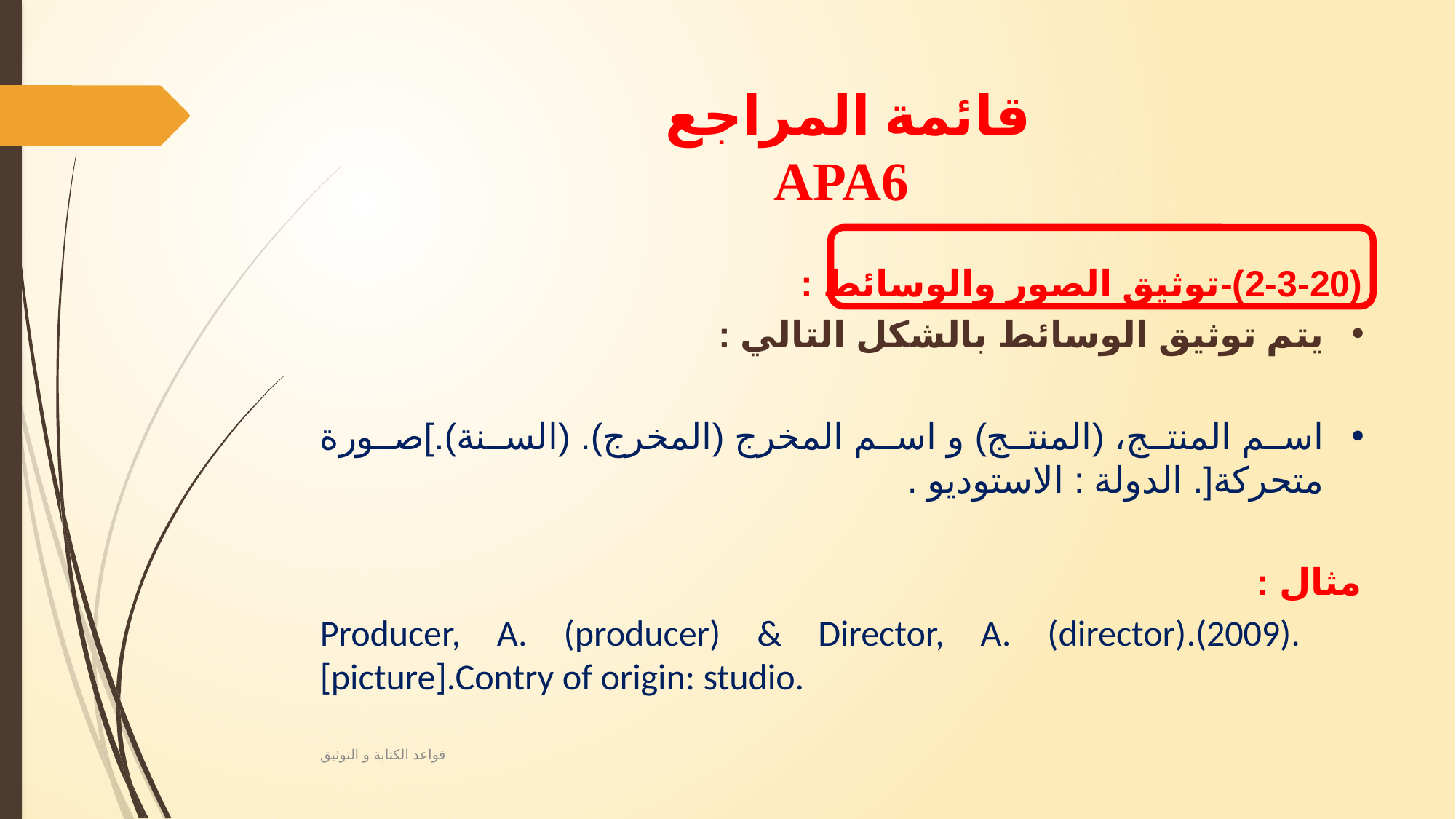

# قائمة المراجع APA6

(2-3-20)-توثيق الصور والوسائط :
يتم توثيق الوسائط بالشكل التالي :

اسم المنتج، (المنتج) و اسم المخرج (المخرج). (السنة).]صورة متحركة[. الدولة : الاستوديو .

مثال :
Producer, A. (producer) & Director, A. (director).(2009). 	[picture].Contry of origin: studio.

قواعد الكتابة و التوثيق